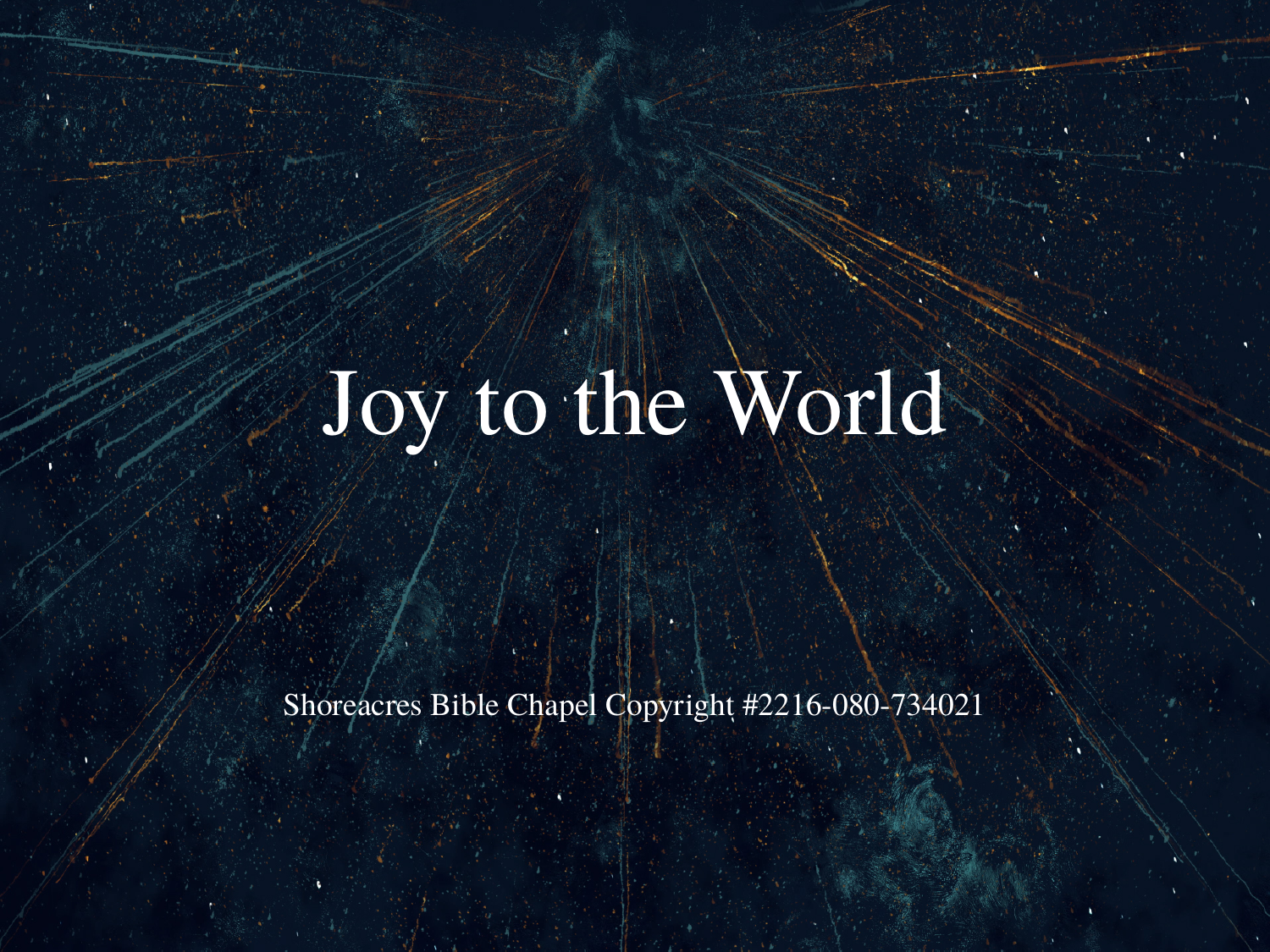

# Joy to the World
Shoreacres Bible Chapel Copyright #2216-080-734021